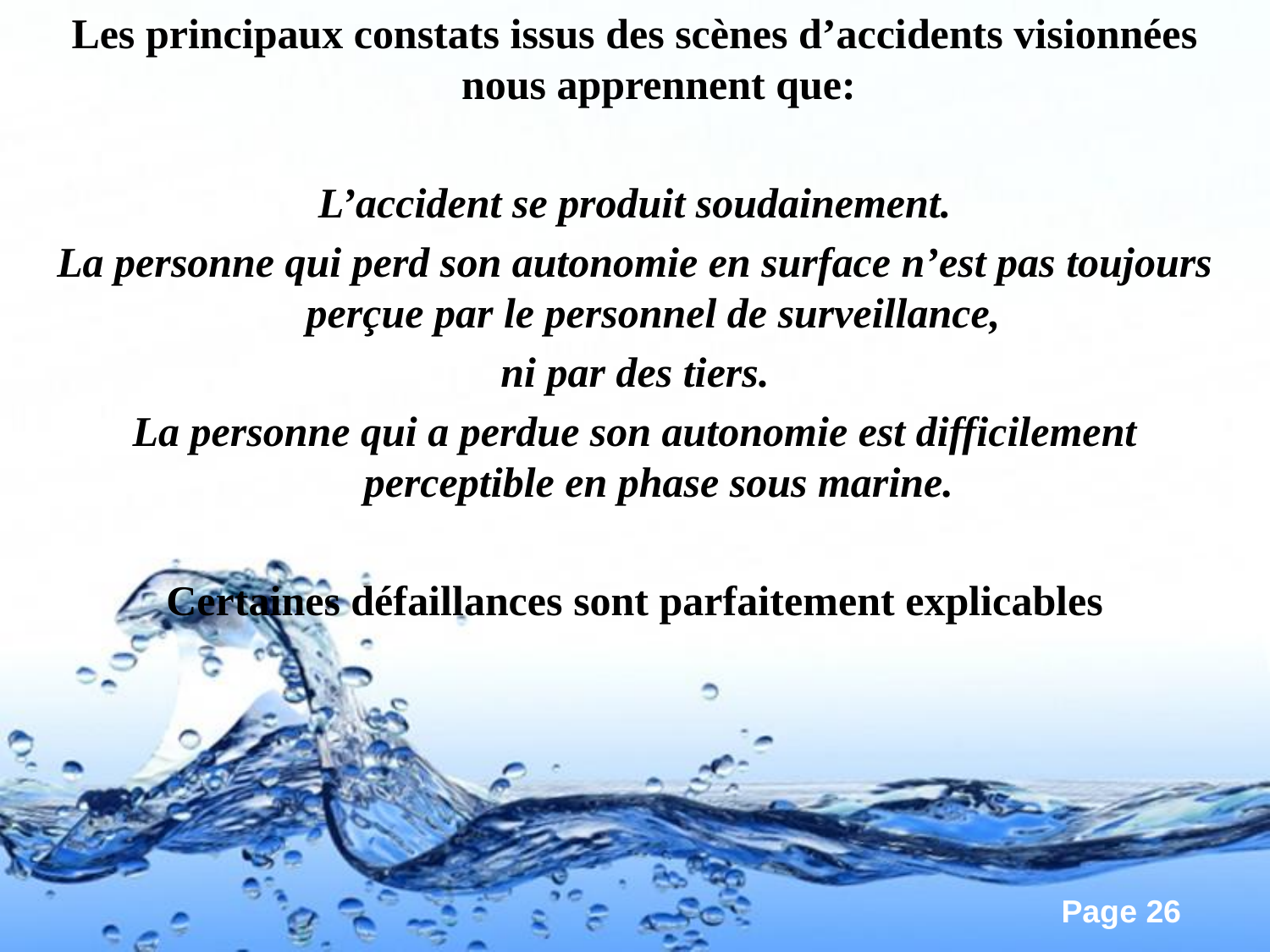

Les principaux constats issus des scènes d’accidents visionnées nous apprennent que:

L’accident se produit soudainement.
La personne qui perd son autonomie en surface n’est pas toujours perçue par le personnel de surveillance,
ni par des tiers.
La personne qui a perdue son autonomie est difficilement perceptible en phase sous marine.

Certaines défaillances sont parfaitement explicables